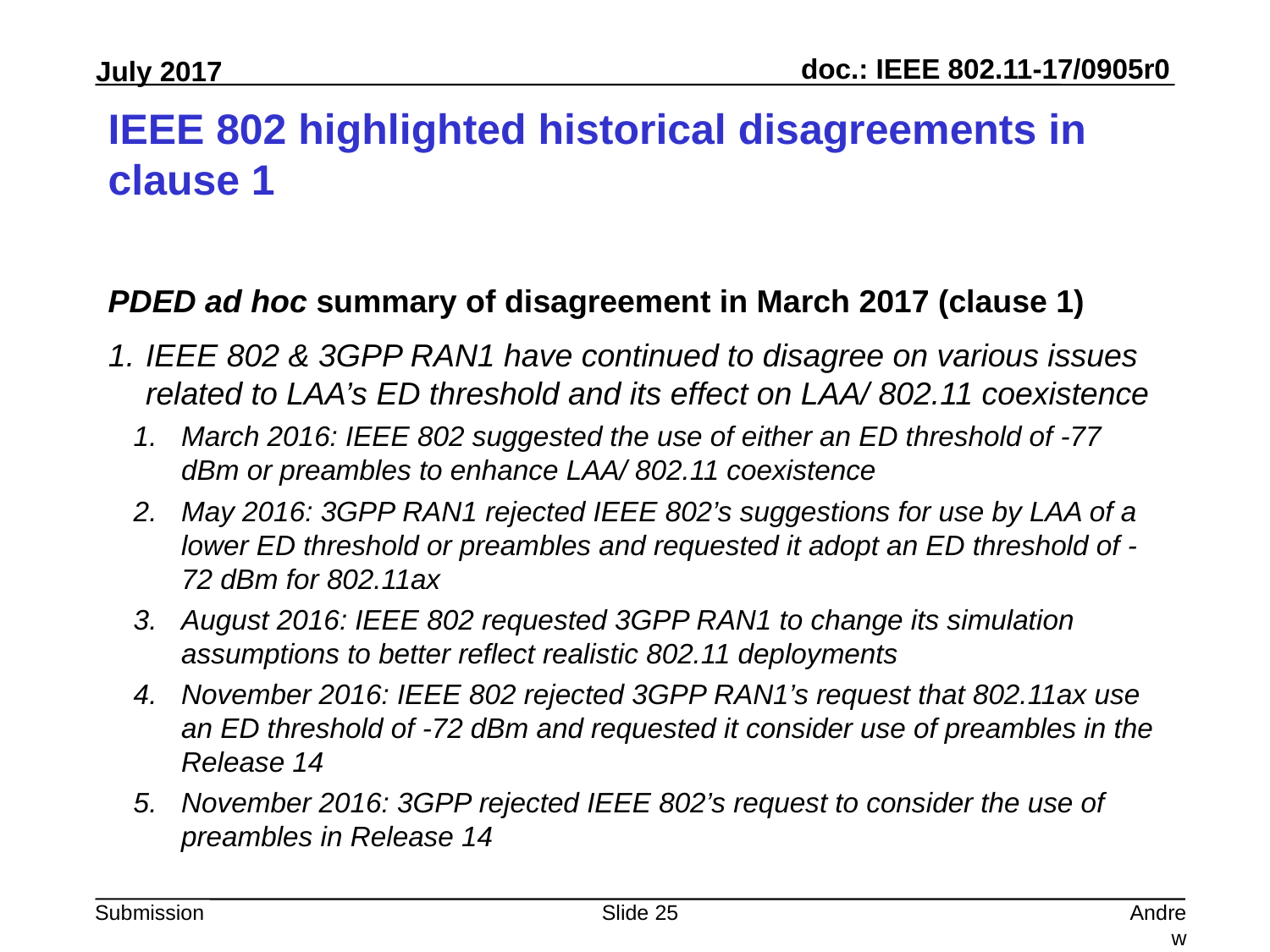

# IEEE 802 highlighted historical disagreements in clause 1
PDED ad hoc summary of disagreement in March 2017 (clause 1)
IEEE 802 & 3GPP RAN1 have continued to disagree on various issues related to LAA’s ED threshold and its effect on LAA/ 802.11 coexistence
March 2016: IEEE 802 suggested the use of either an ED threshold of -77 dBm or preambles to enhance LAA/ 802.11 coexistence
May 2016: 3GPP RAN1 rejected IEEE 802’s suggestions for use by LAA of a lower ED threshold or preambles and requested it adopt an ED threshold of -72 dBm for 802.11ax
August 2016: IEEE 802 requested 3GPP RAN1 to change its simulation assumptions to better reflect realistic 802.11 deployments
November 2016: IEEE 802 rejected 3GPP RAN1’s request that 802.11ax use an ED threshold of -72 dBm and requested it consider use of preambles in the Release 14
November 2016: 3GPP rejected IEEE 802’s request to consider the use of preambles in Release 14

Slide 25
Andrew Myles, Cisco